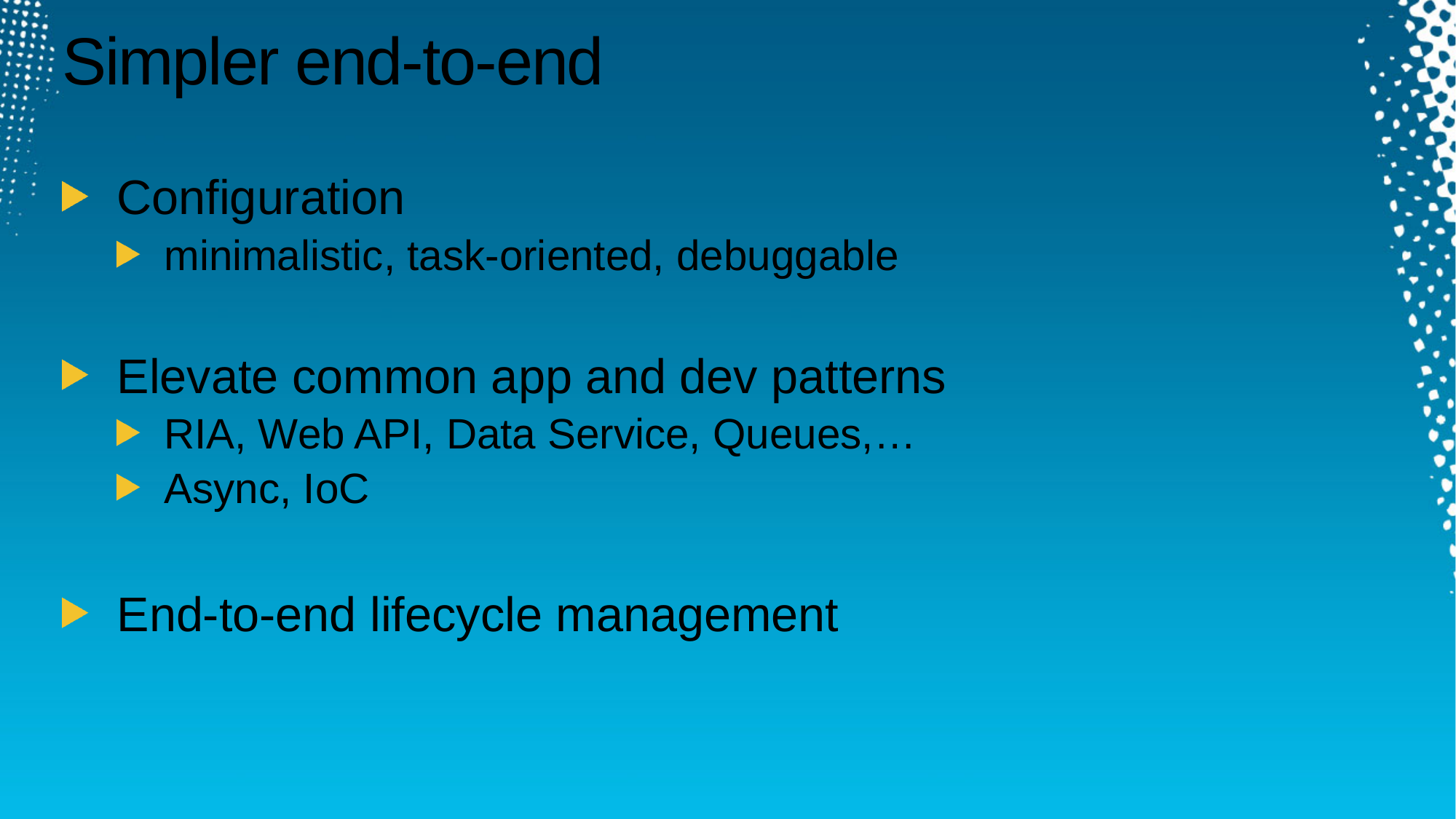

# Simpler end-to-end
Configuration
minimalistic, task-oriented, debuggable

Elevate common app and dev patterns
RIA, Web API, Data Service, Queues,…
Async, IoC

End-to-end lifecycle management